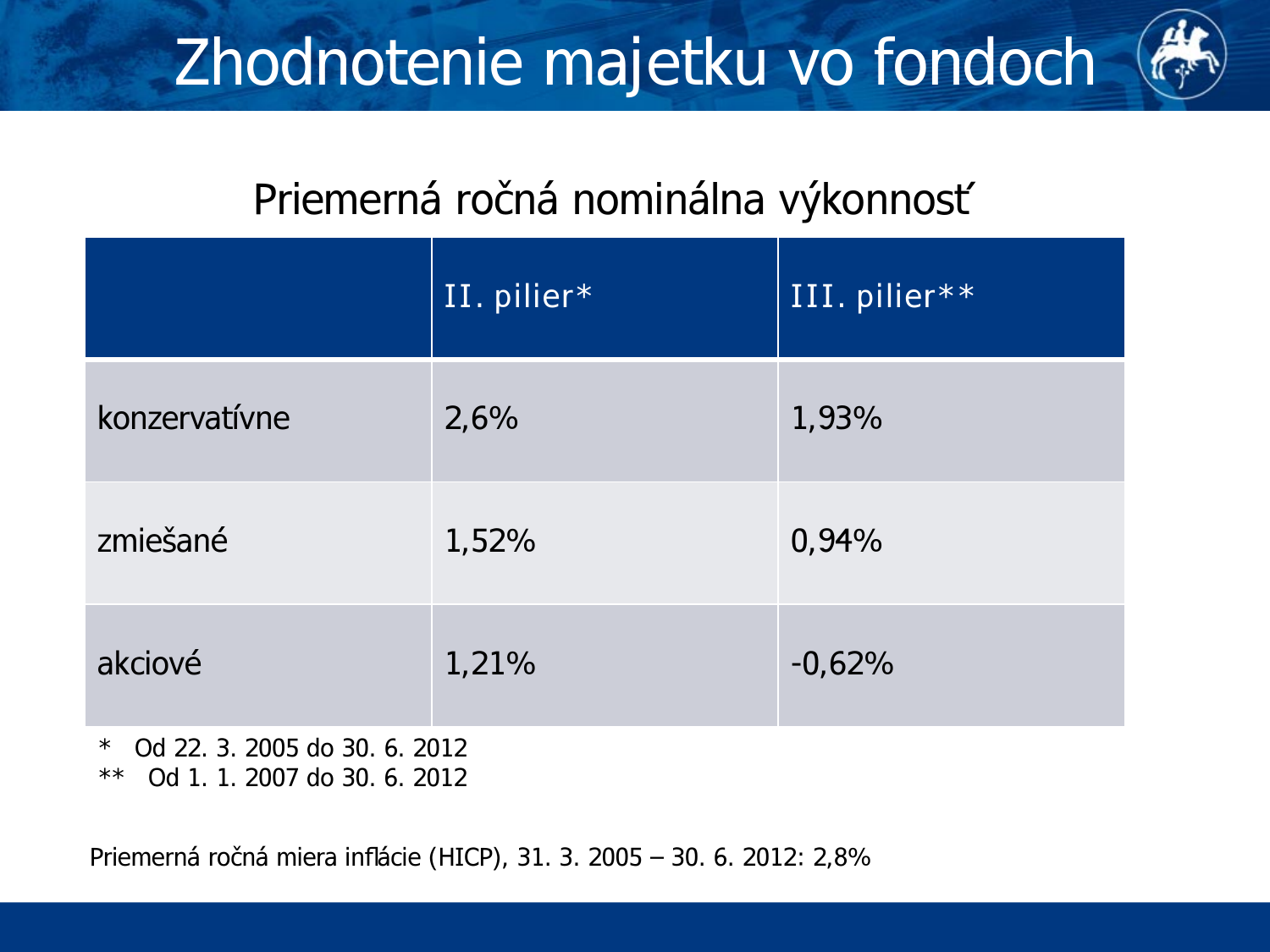

# Zhodnotenie majetku vo fondoch
Priemerná ročná nominálna výkonnosť
|  | II. pilier\* | III. pilier\*\* |
| --- | --- | --- |
| konzervatívne | 2,6% | 1,93% |
| zmiešané | 1,52% | 0,94% |
| akciové | 1,21% | -0,62% |
*   Od 22. 3. 2005 do 30. 6. 2012
**   Od 1. 1. 2007 do 30. 6. 2012
Priemerná ročná miera inflácie (HICP), 31. 3. 2005 – 30. 6. 2012: 2,8%